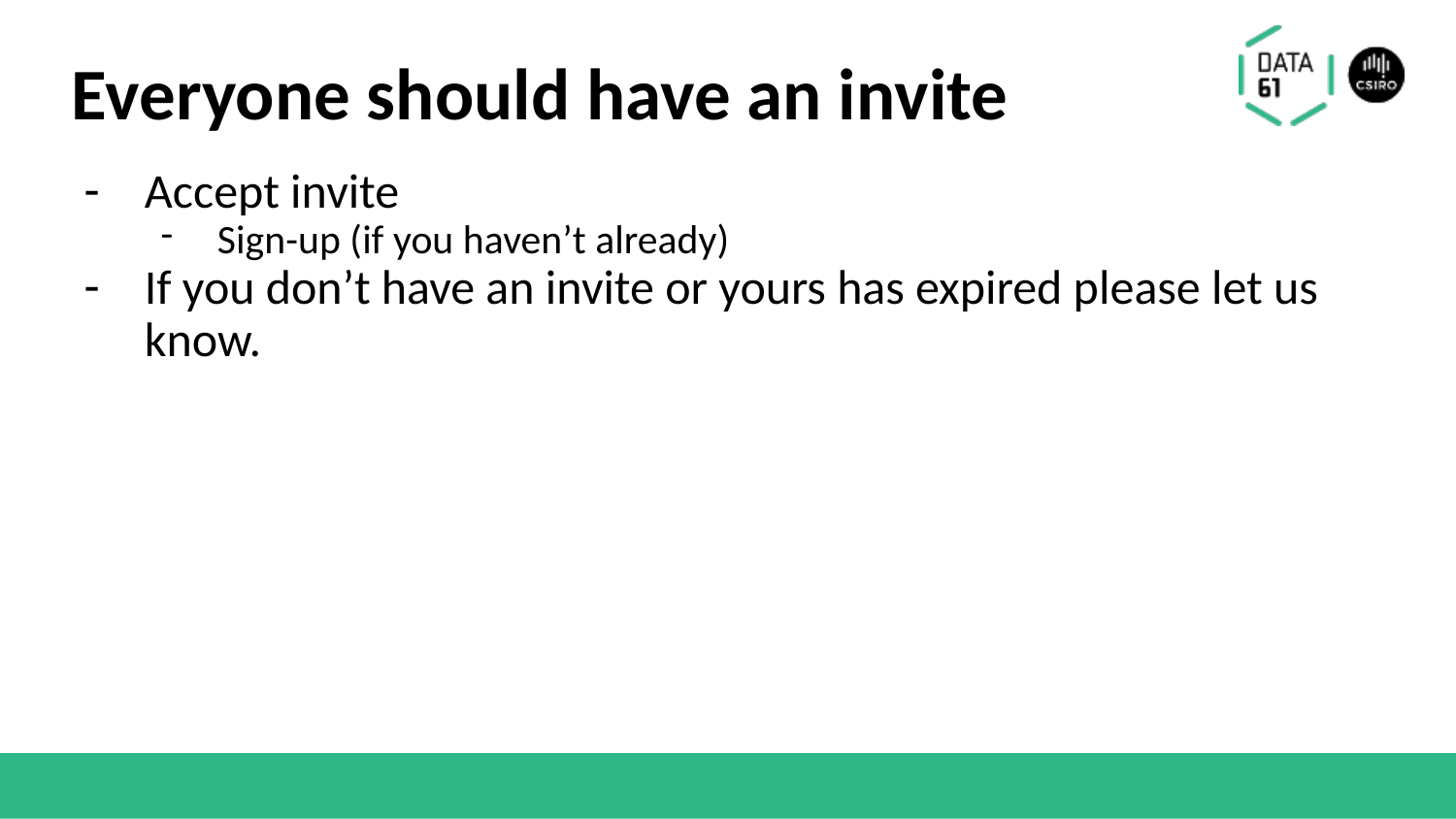

# Everyone should have an invite
Accept invite
Sign-up (if you haven’t already)
If you don’t have an invite or yours has expired please let us know.